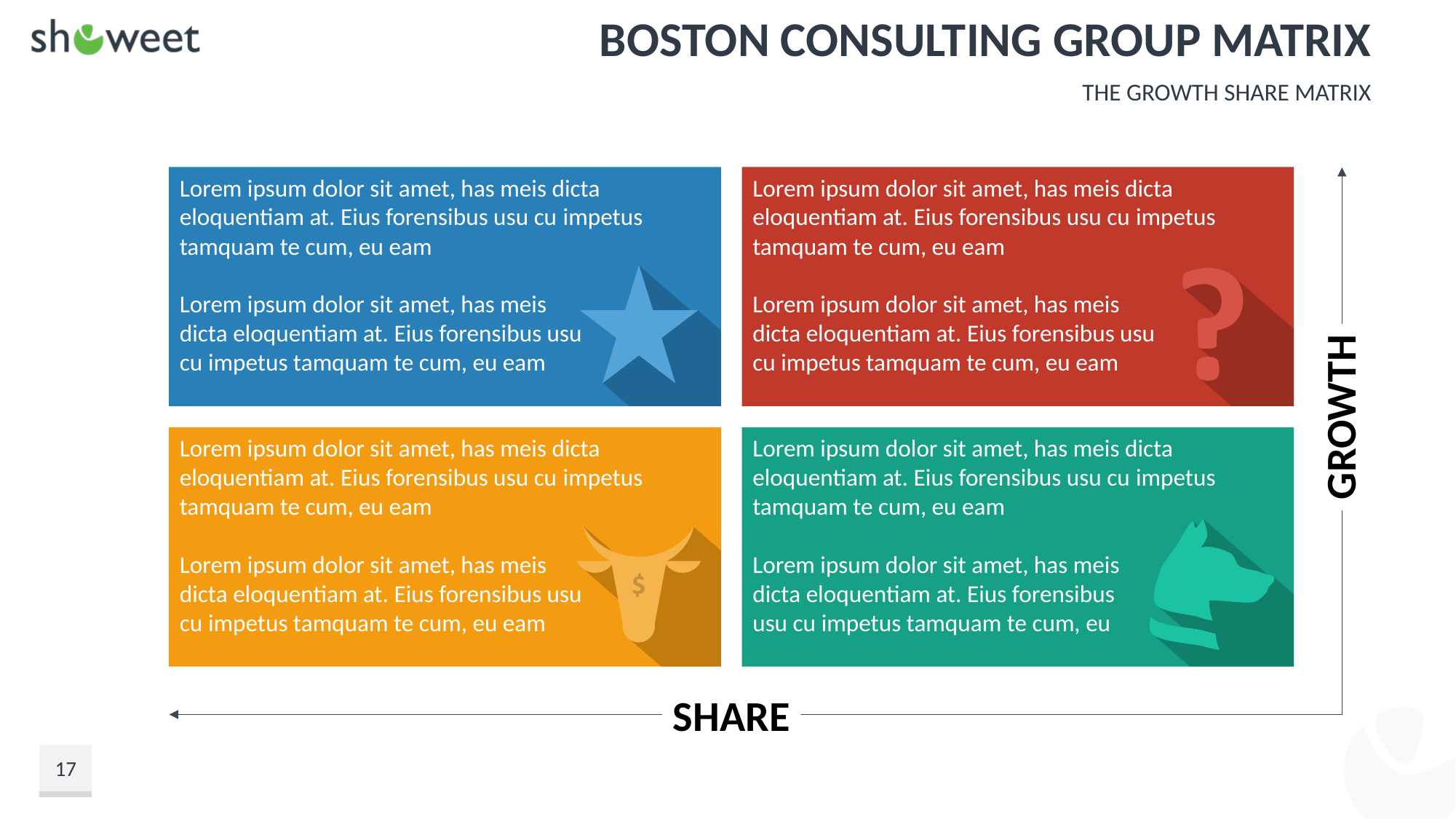

# Boston Consulting Group Matrix
The Growth Share Matrix
Lorem ipsum dolor sit amet, has meis dicta eloquentiam at. Eius forensibus usu cu impetus tamquam te cum, eu eam

Lorem ipsum dolor sit amet, has meis
dicta eloquentiam at. Eius forensibus usu
cu impetus tamquam te cum, eu eam

Lorem ipsum dolor sit amet, has meis dicta eloquentiam at. Eius forensibus usu cu impetus tamquam te cum, eu eam

Lorem ipsum dolor sit amet, has meis
dicta eloquentiam at. Eius forensibus usu
cu impetus tamquam te cum, eu eam

GROWTH
Lorem ipsum dolor sit amet, has meis dicta eloquentiam at. Eius forensibus usu cu impetus tamquam te cum, eu eam

Lorem ipsum dolor sit amet, has meis
dicta eloquentiam at. Eius forensibus usu
cu impetus tamquam te cum, eu eam
Lorem ipsum dolor sit amet, has meis dicta eloquentiam at. Eius forensibus usu cu impetus tamquam te cum, eu eam

Lorem ipsum dolor sit amet, has meis
dicta eloquentiam at. Eius forensibus
usu cu impetus tamquam te cum, eu

SHARE
17